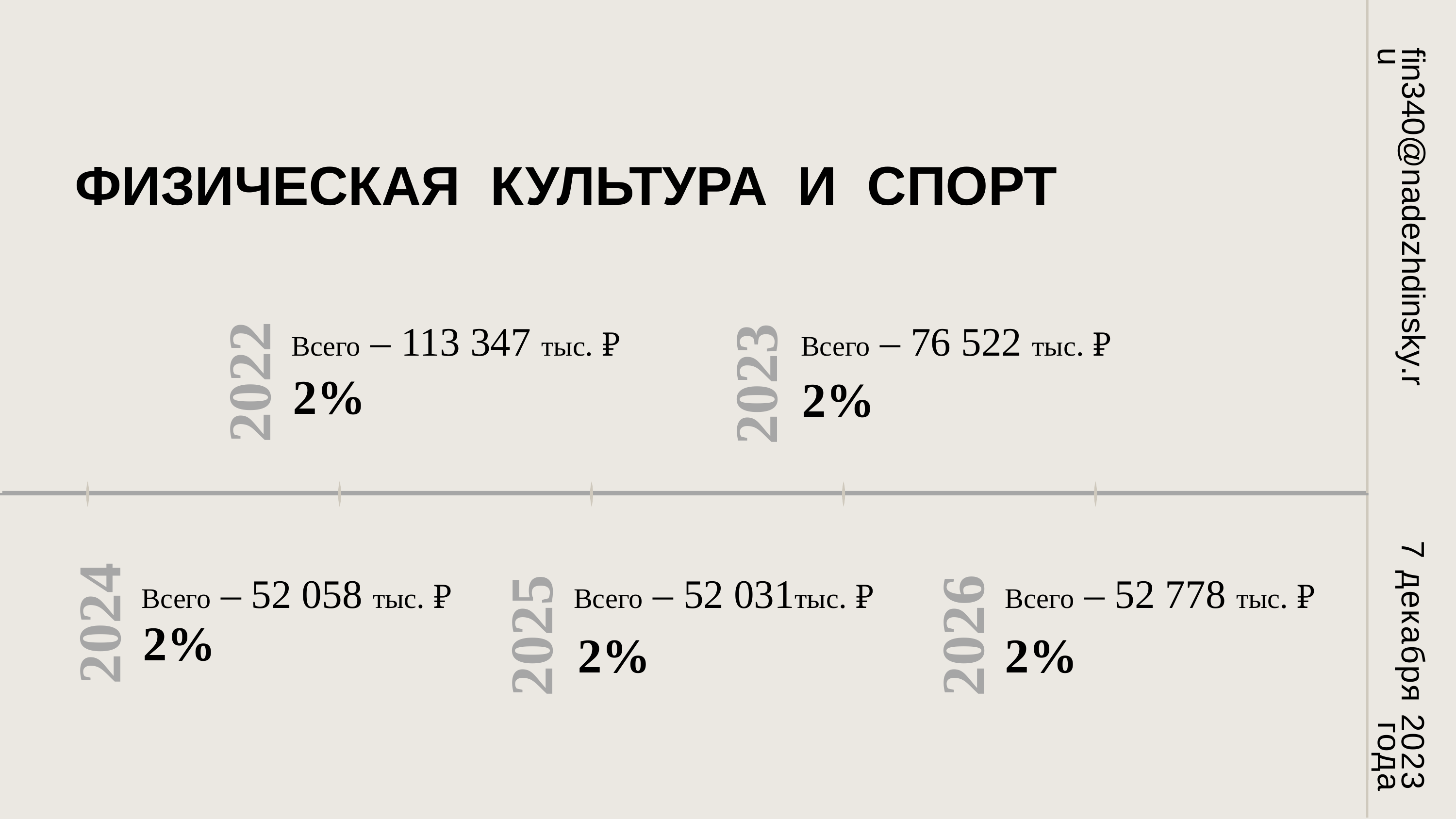

fin340@nadezhdinsky.ru

ФИЗИЧЕСКАЯ  КУЛЬТУРА  И  СПОРТ
Всего – 76 522 тыс. ₽
2023
Всего – 113 347 тыс. ₽
2022
2%
2%

7 декабря 2023 года
Всего – 52 778 тыс. ₽
Всего – 52 031тыс. ₽
Всего – 52 058 тыс. ₽
2024
2025
2026
2%
 2%
2%